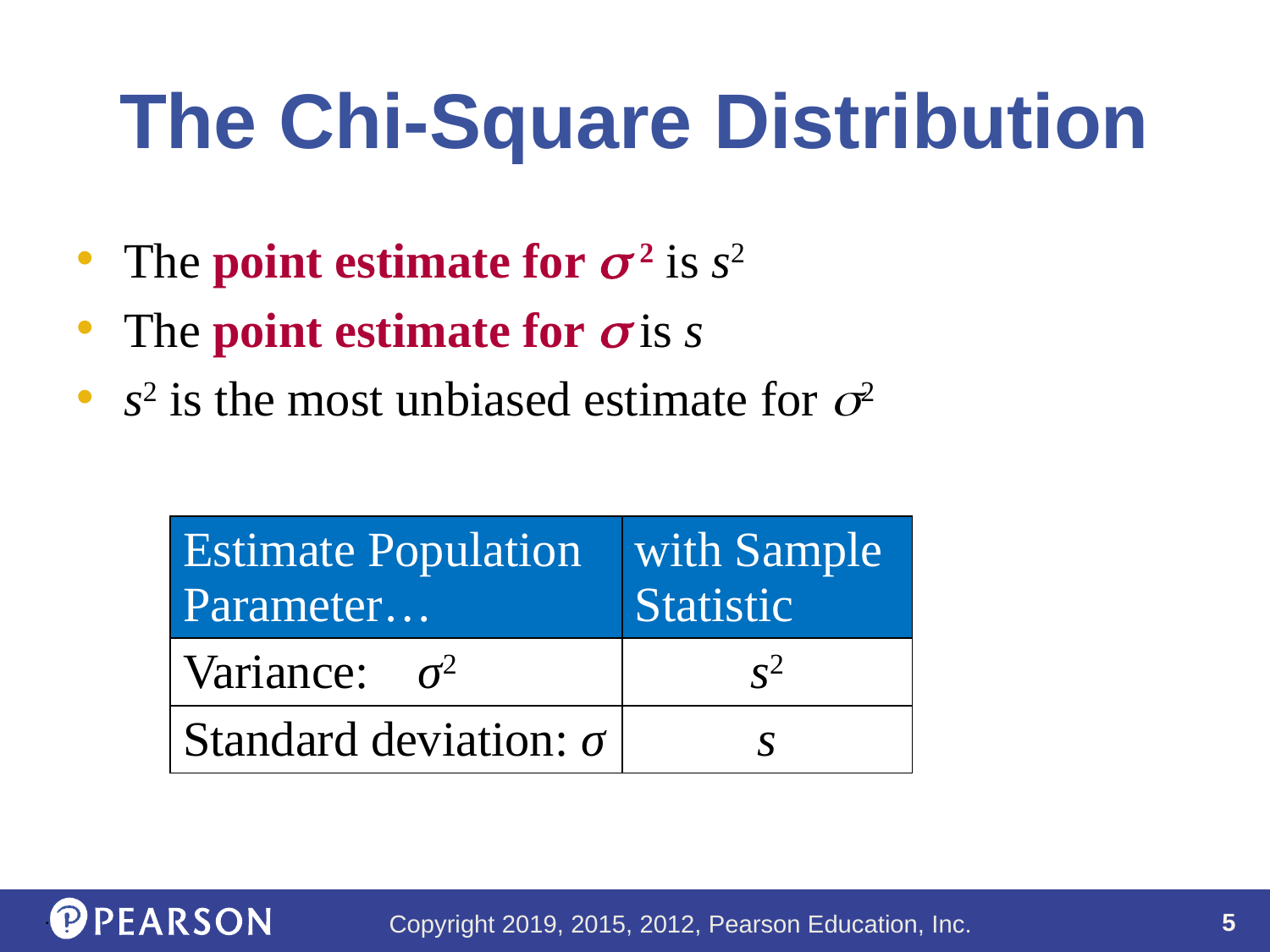

# The Chi-Square Distribution
The point estimate for σ 2 is s2
The point estimate for σ is s
s2 is the most unbiased estimate for σ2

| Estimate Population Parameter… | with Sample Statistic |
| --- | --- |
| Variance: σ2 | s2 |
| Standard deviation: σ | s |
.